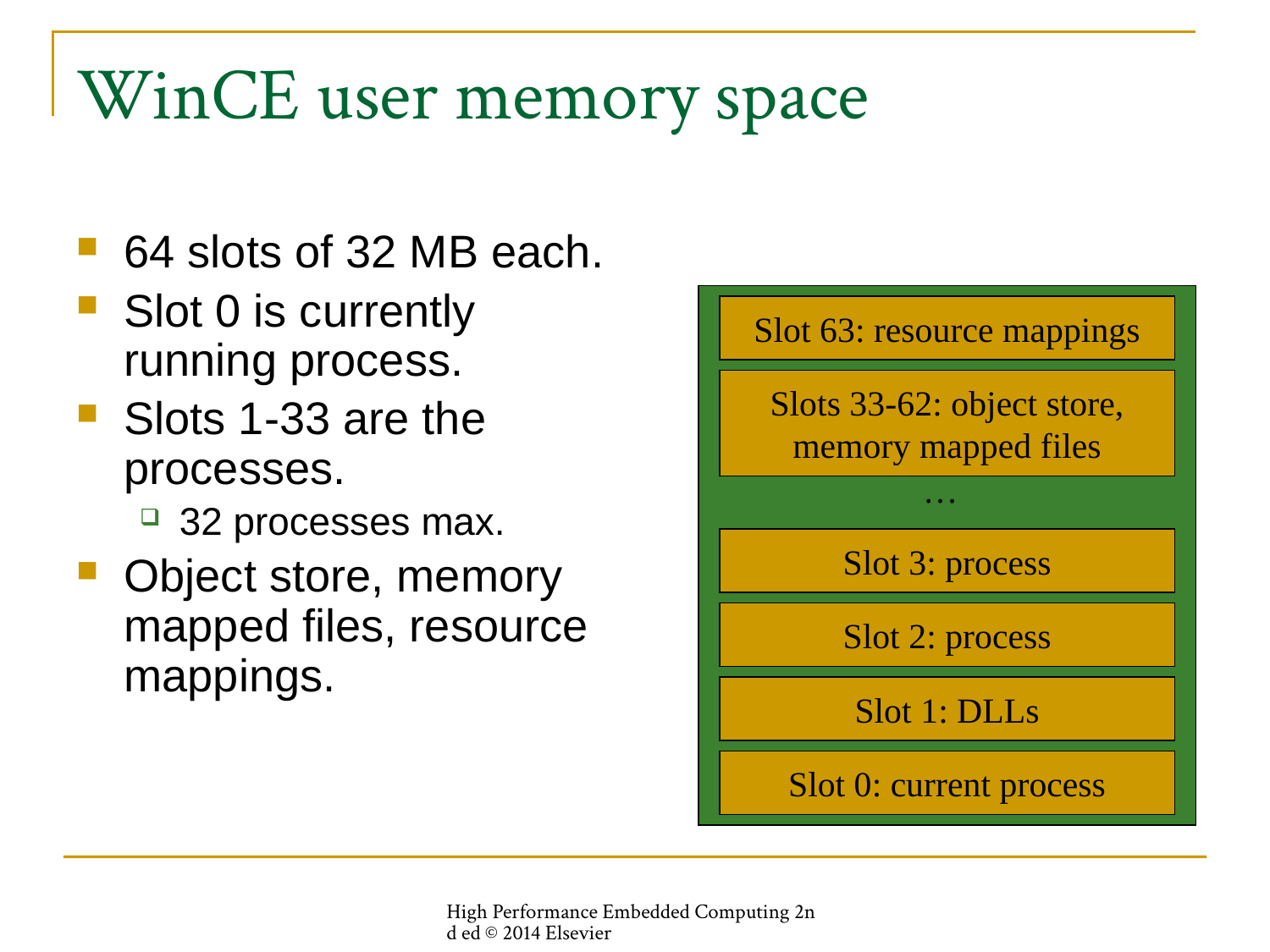

# WinCE user memory space
64 slots of 32 MB each.
Slot 0 is currently running process.
Slots 1-33 are the processes.
32 processes max.
Object store, memory mapped files, resource mappings.

Slot 63: resource mappings
Slots 33-62: object store,
memory mapped files
…
Slot 3: process
Slot 2: process
Slot 1: DLLs
Slot 0: current process
High Performance Embedded Computing 2nd ed © 2014 Elsevier